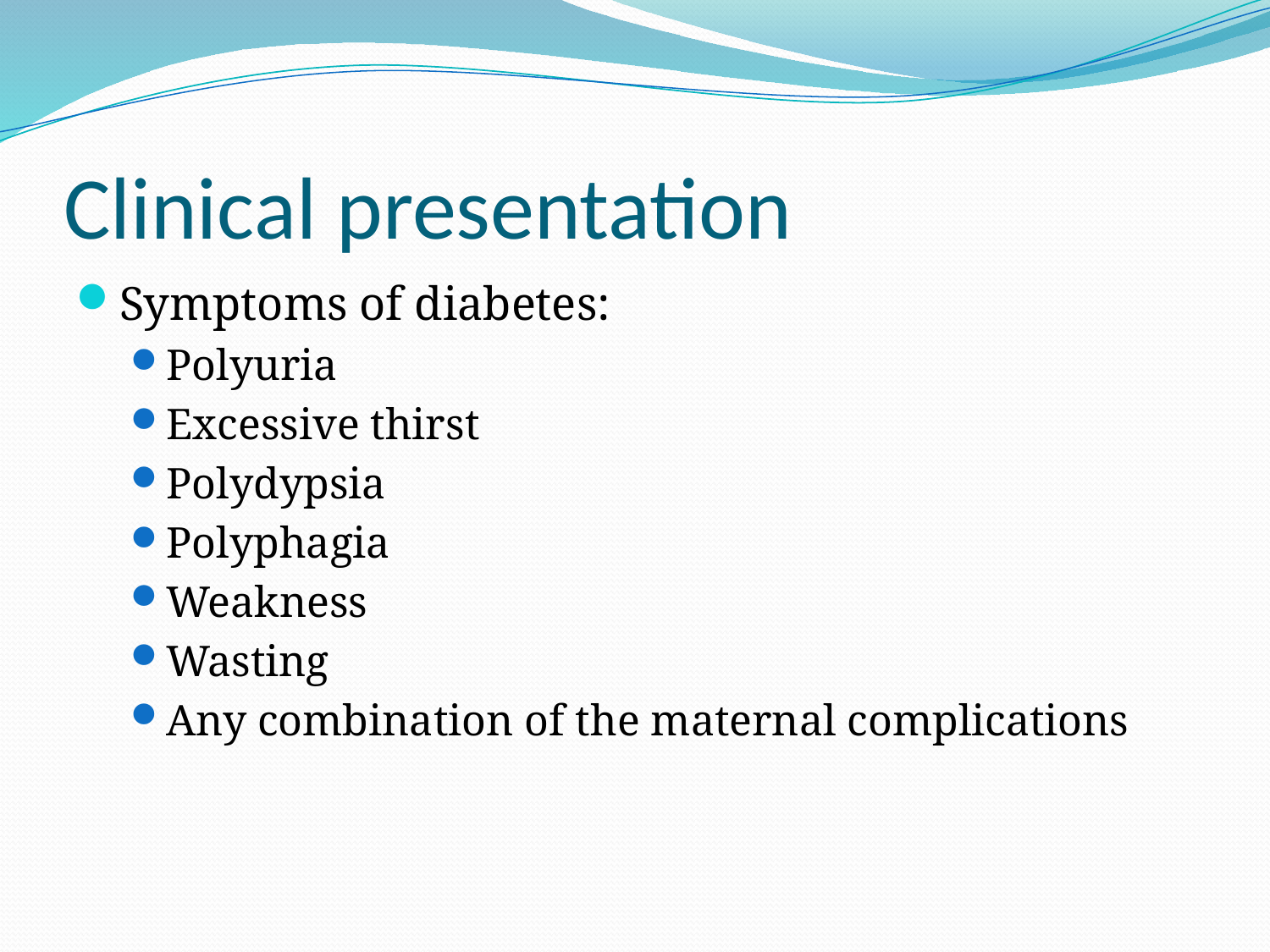

# Clinical presentation
Symptoms of diabetes:
Polyuria
Excessive thirst
Polydypsia
Polyphagia
Weakness
Wasting
Any combination of the maternal complications